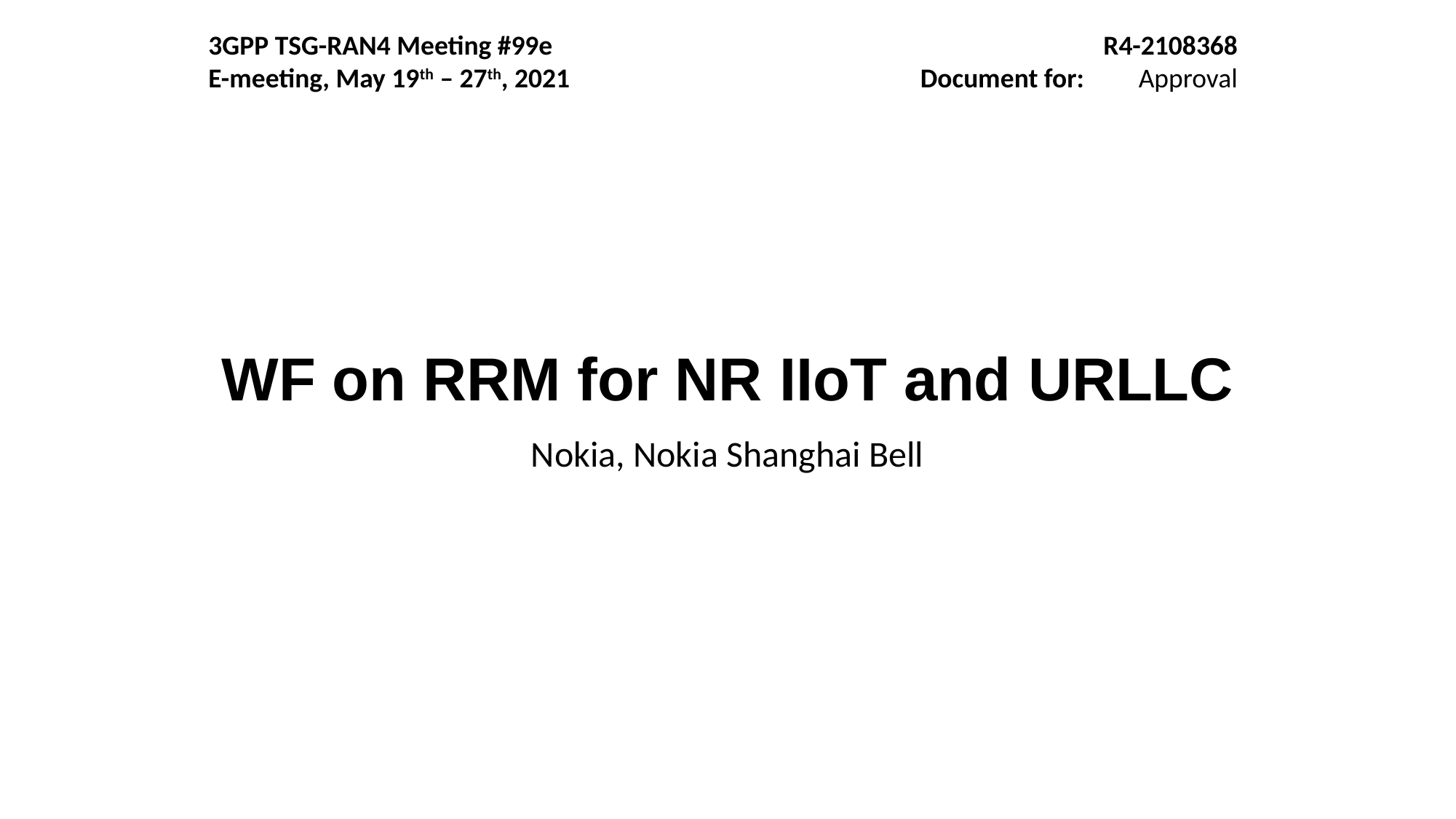

3GPP TSG-RAN4 Meeting #99e
E-meeting, May 19th – 27th, 2021
R4-2108368
Document for:	Approval
# WF on RRM for NR IIoT and URLLC
Nokia, Nokia Shanghai Bell